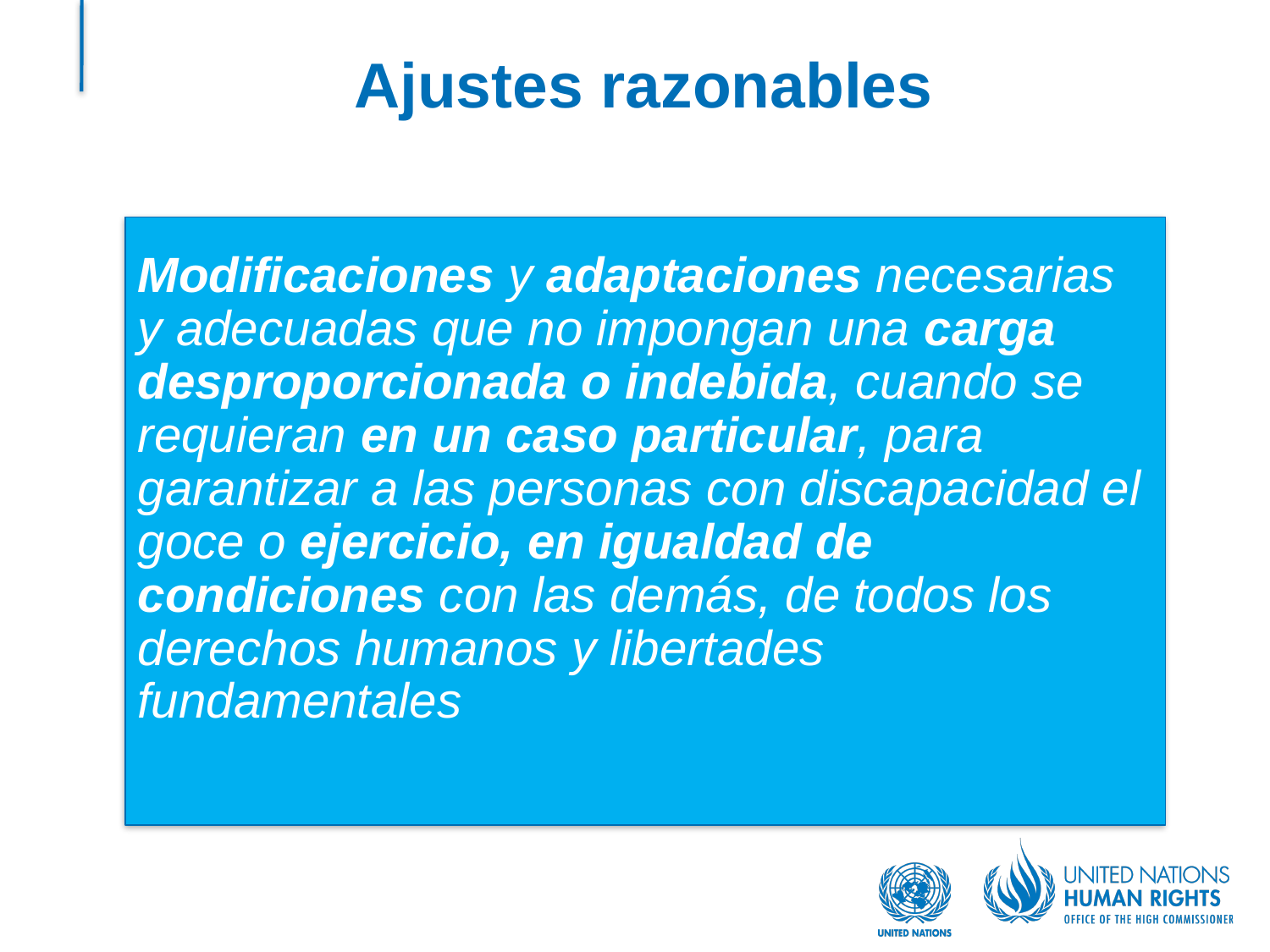

# Ajustes razonables
Modificaciones y adaptaciones necesarias y adecuadas que no impongan una carga desproporcionada o indebida, cuando se requieran en un caso particular, para garantizar a las personas con discapacidad el goce o ejercicio, en igualdad de condiciones con las demás, de todos los derechos humanos y libertades fundamentales